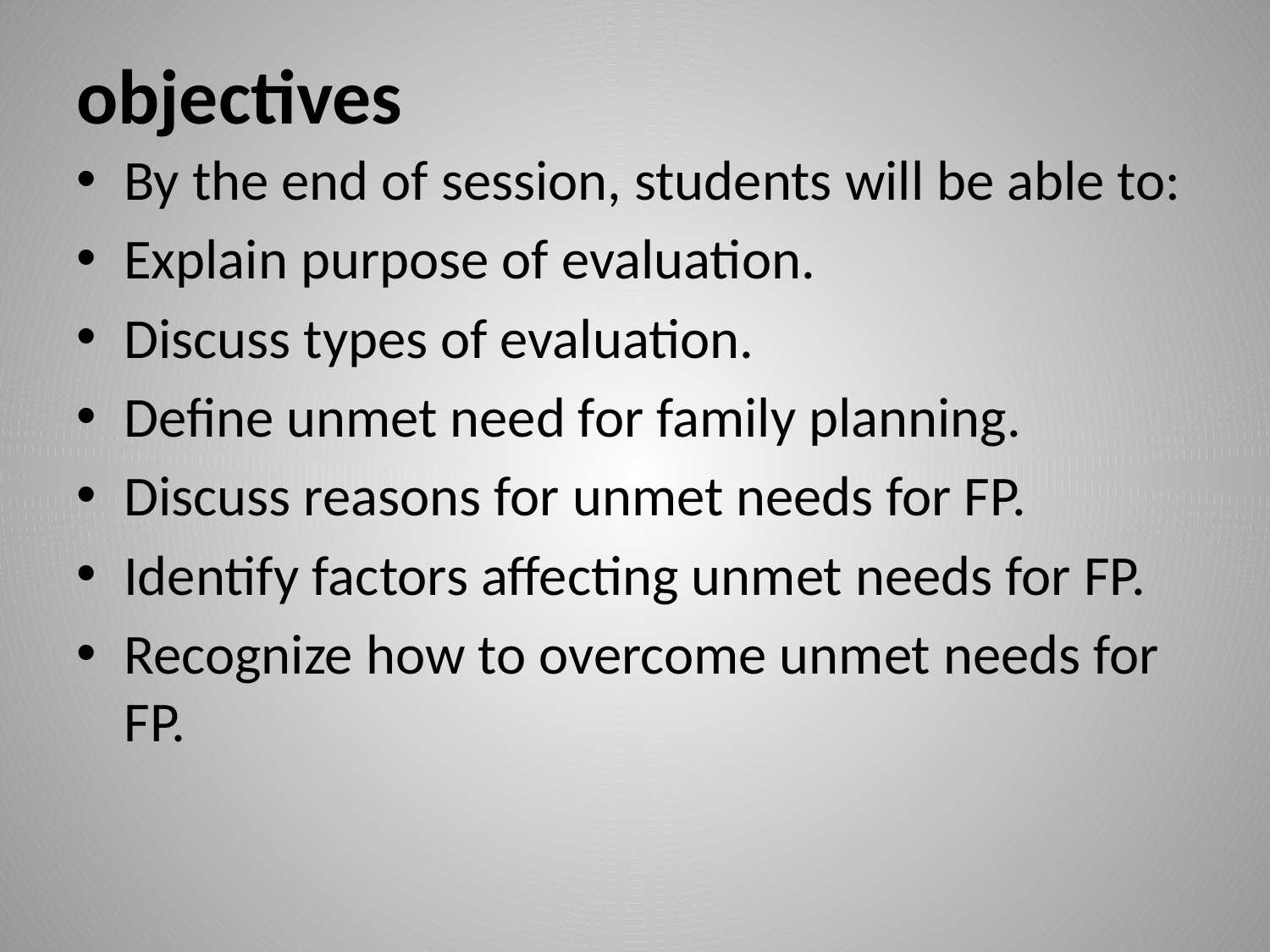

# objectives
By the end of session, students will be able to:
Explain purpose of evaluation.
Discuss types of evaluation.
Define unmet need for family planning.
Discuss reasons for unmet needs for FP.
Identify factors affecting unmet needs for FP.
Recognize how to overcome unmet needs for FP.